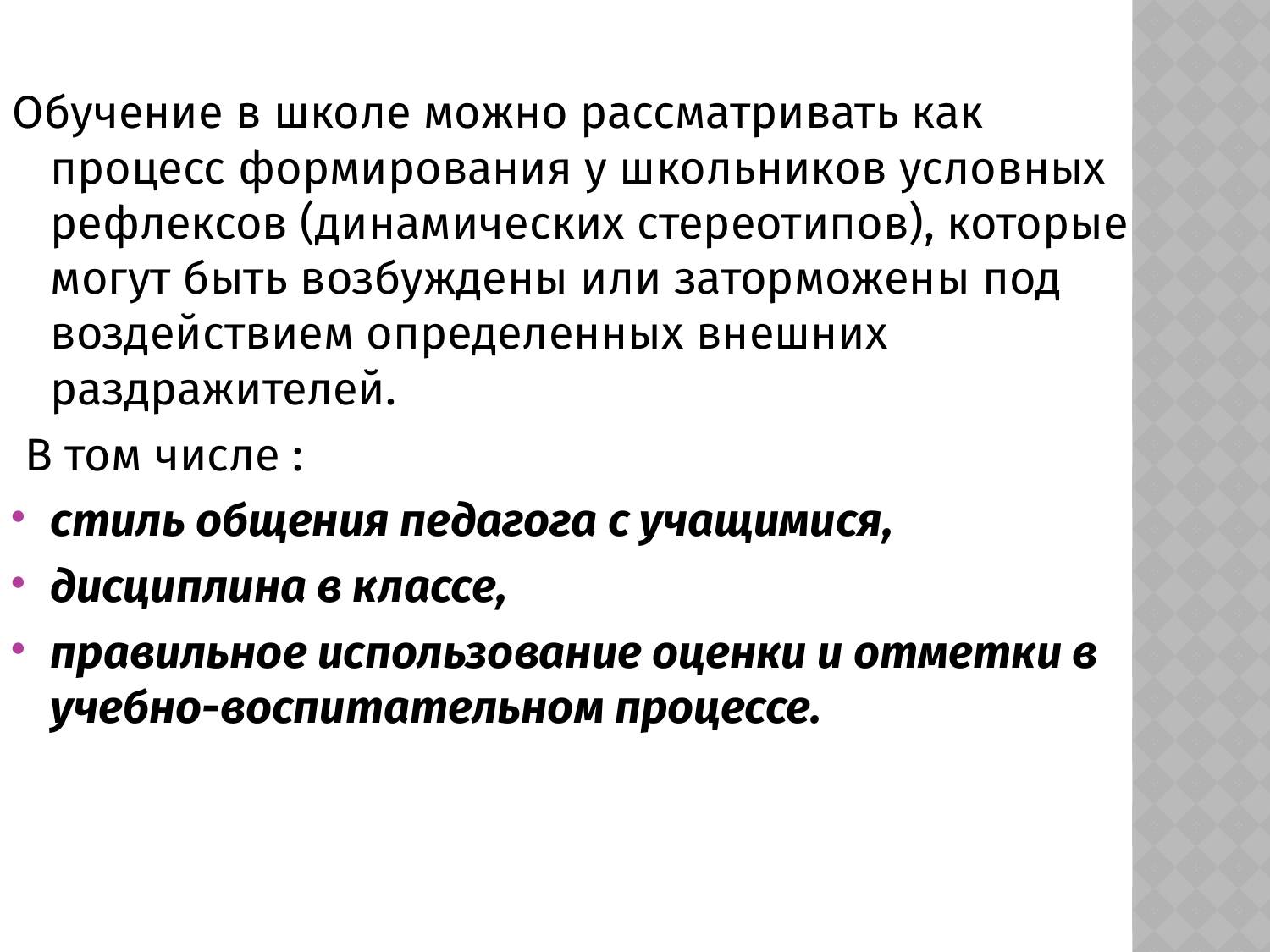

Обучение в школе можно рассматривать как  процесс формирования у школьников условных рефлексов (динамических стереотипов), которые могут быть возбуждены или заторможены под воздействием определенных внешних раздражителей.
 В том числе :
стиль общения педагога с учащимися,
дисциплина в классе,
правильное использование оценки и отметки в учебно-воспитательном процессе.